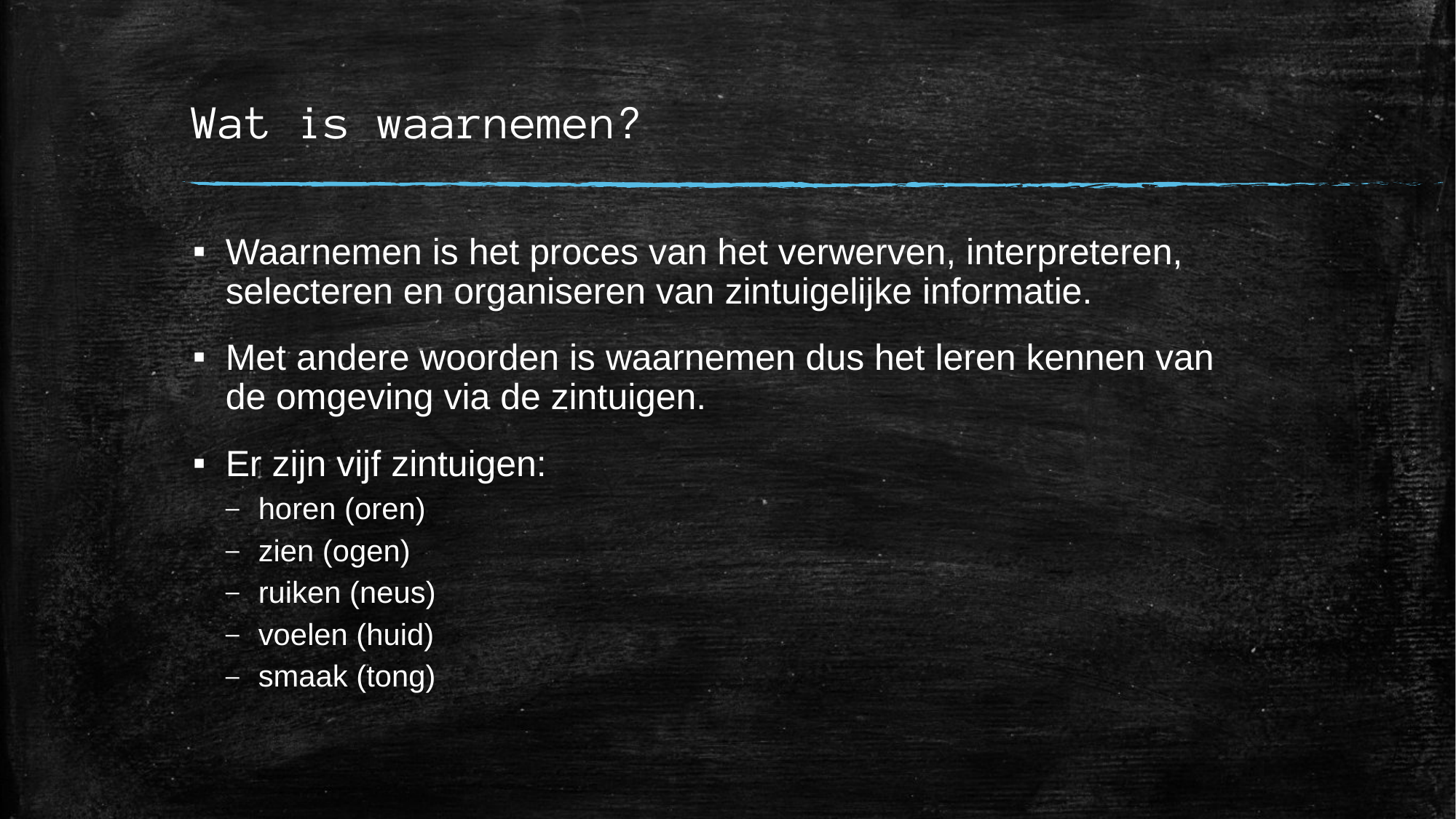

# Wat is waarnemen?
Waarnemen is het proces van het verwerven, interpreteren, selecteren en organiseren van zintuigelijke informatie.
Met andere woorden is waarnemen dus het leren kennen van de omgeving via de zintuigen.
Er zijn vijf zintuigen:
horen (oren)
zien (ogen)
ruiken (neus)
voelen (huid)
smaak (tong)